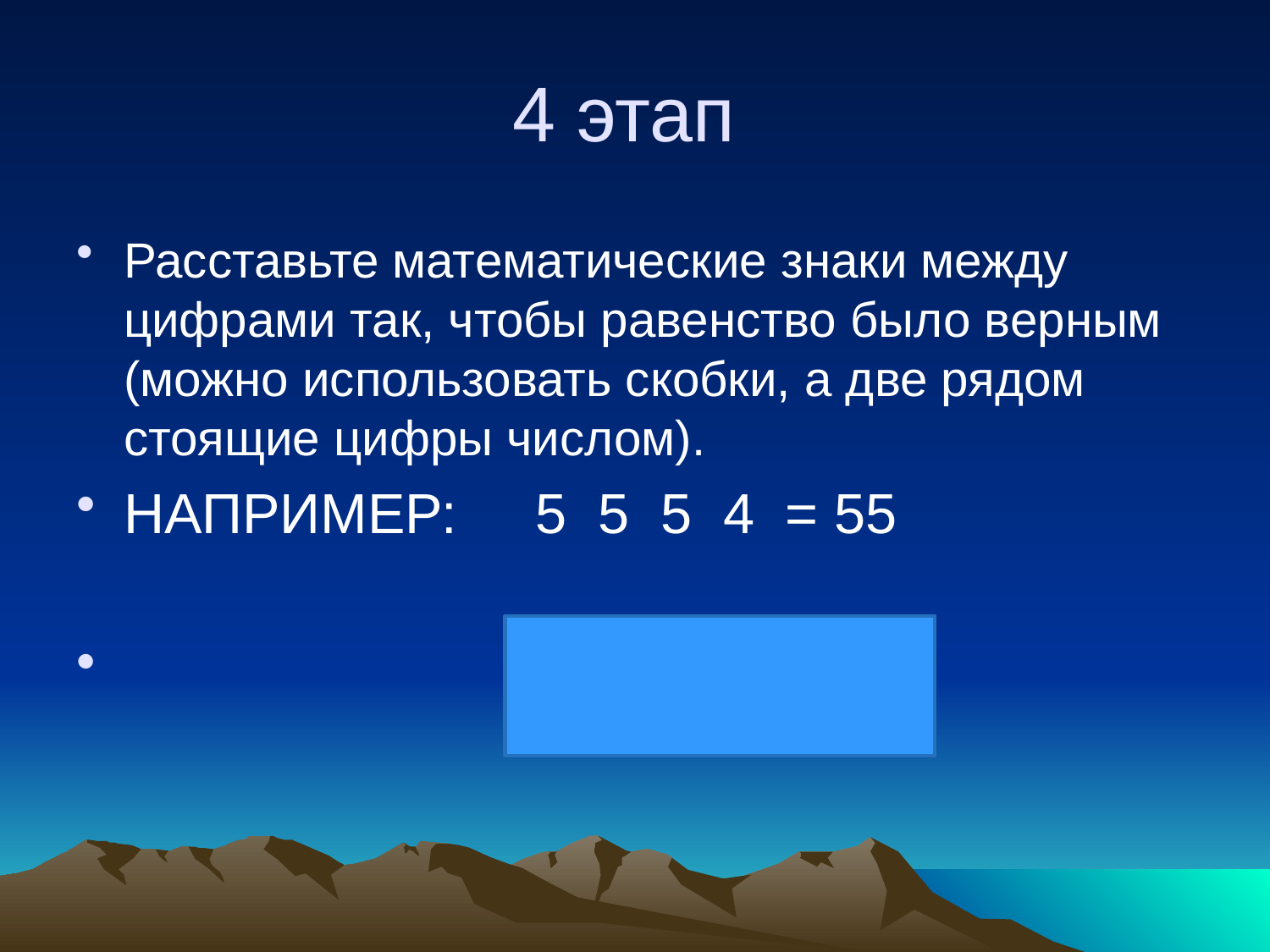

# 4 этап
Расставьте математические знаки между цифрами так, чтобы равенство было верным (можно использовать скобки, а две рядом стоящие цифры числом).
НАПРИМЕР:     5  5  5  4  = 55

                           (5:5) +54 = 55